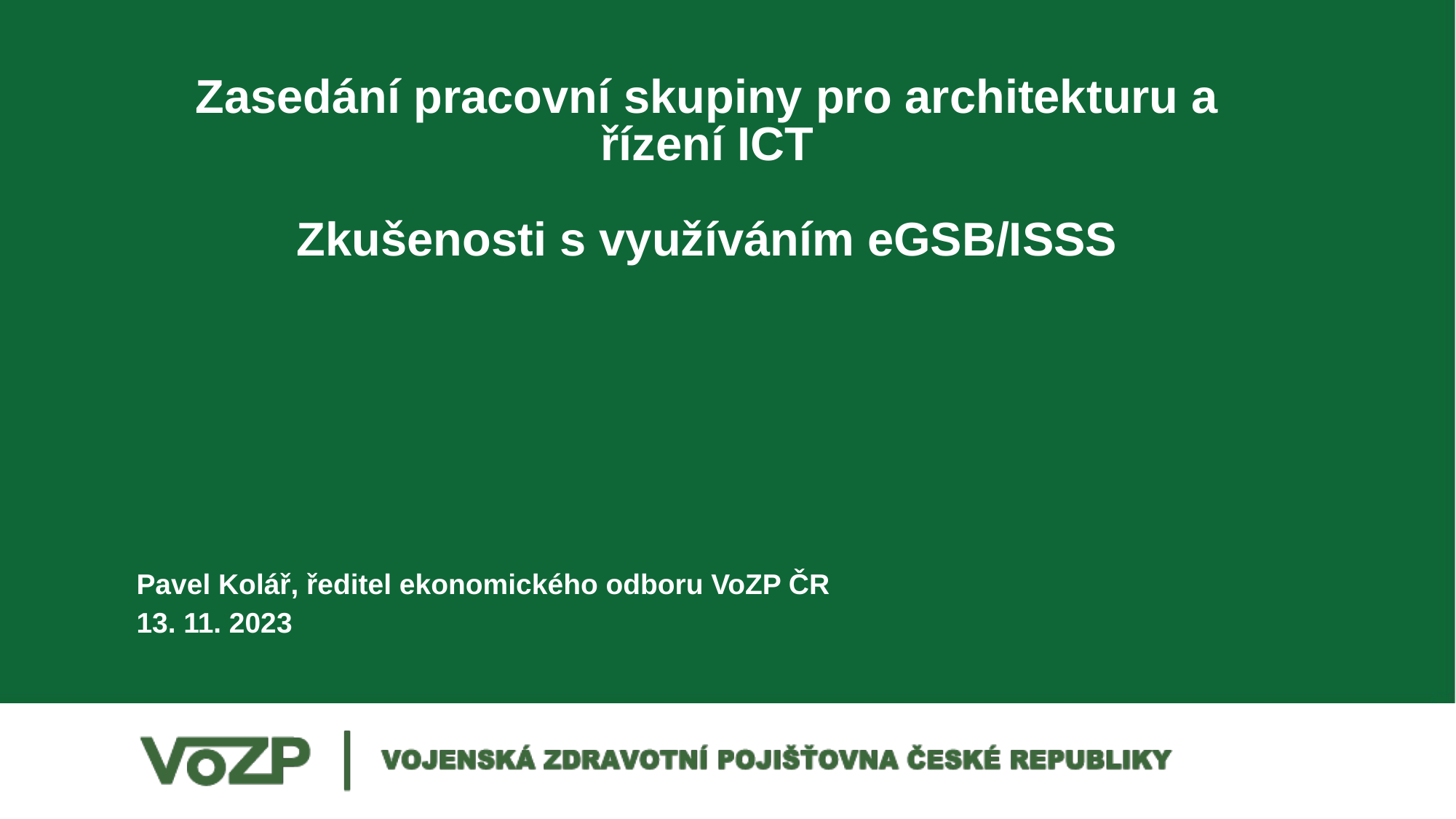

# Zasedání pracovní skupiny pro architekturu a řízení ICT Zkušenosti s využíváním eGSB/ISSS

Pavel Kolář, ředitel ekonomického odboru VoZP ČR
13. 11. 2023